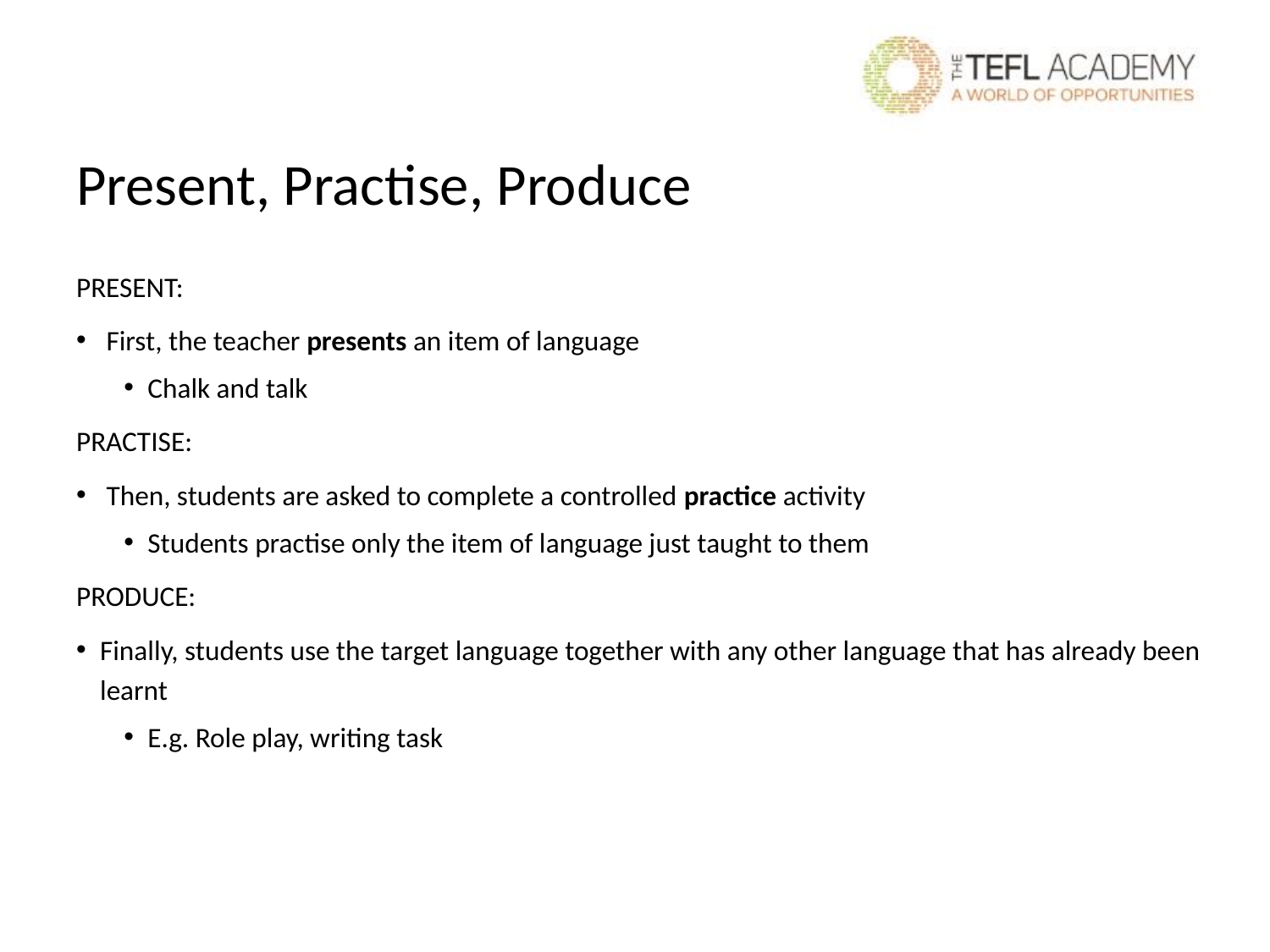

# Present, Practise, Produce
PRESENT:
 First, the teacher presents an item of language
Chalk and talk
PRACTISE:
 Then, students are asked to complete a controlled practice activity
Students practise only the item of language just taught to them
PRODUCE:
Finally, students use the target language together with any other language that has already been learnt
E.g. Role play, writing task